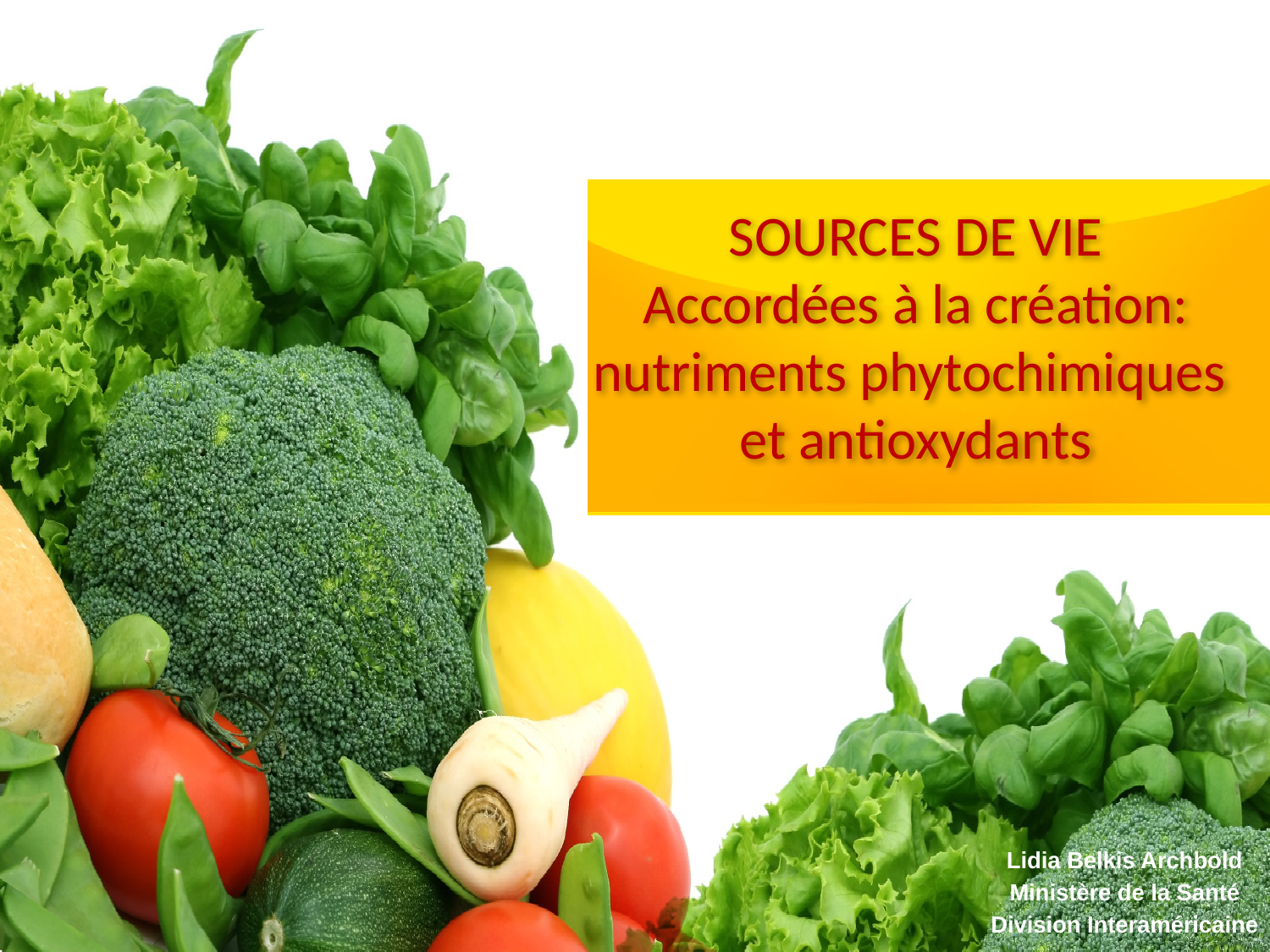

# SOURCES DE VIE Accordées à la création: nutriments phytochimiques et antioxydants
Lidia Belkis Archbold
Ministère de la Santé
Division Interaméricaine